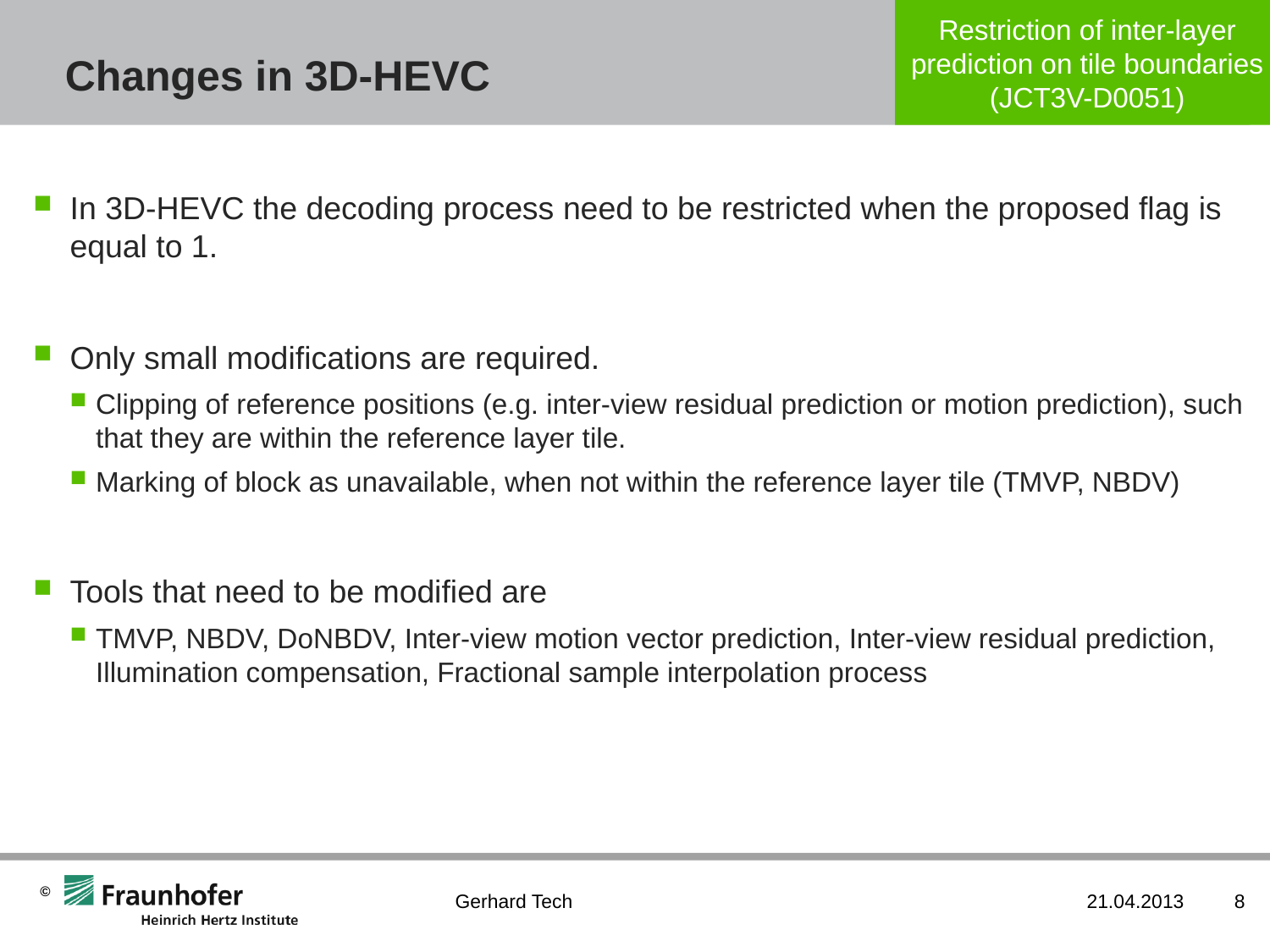

# Changes in 3D-HEVC

In 3D-HEVC the decoding process need to be restricted when the proposed flag is equal to 1.

Only small modifications are required.
Clipping of reference positions (e.g. inter-view residual prediction or motion prediction), such that they are within the reference layer tile.
Marking of block as unavailable, when not within the reference layer tile (TMVP, NBDV)

Tools that need to be modified are
TMVP, NBDV, DoNBDV, Inter-view motion vector prediction, Inter-view residual prediction, Illumination compensation, Fractional sample interpolation process
Gerhard Tech
21.04.2013
8